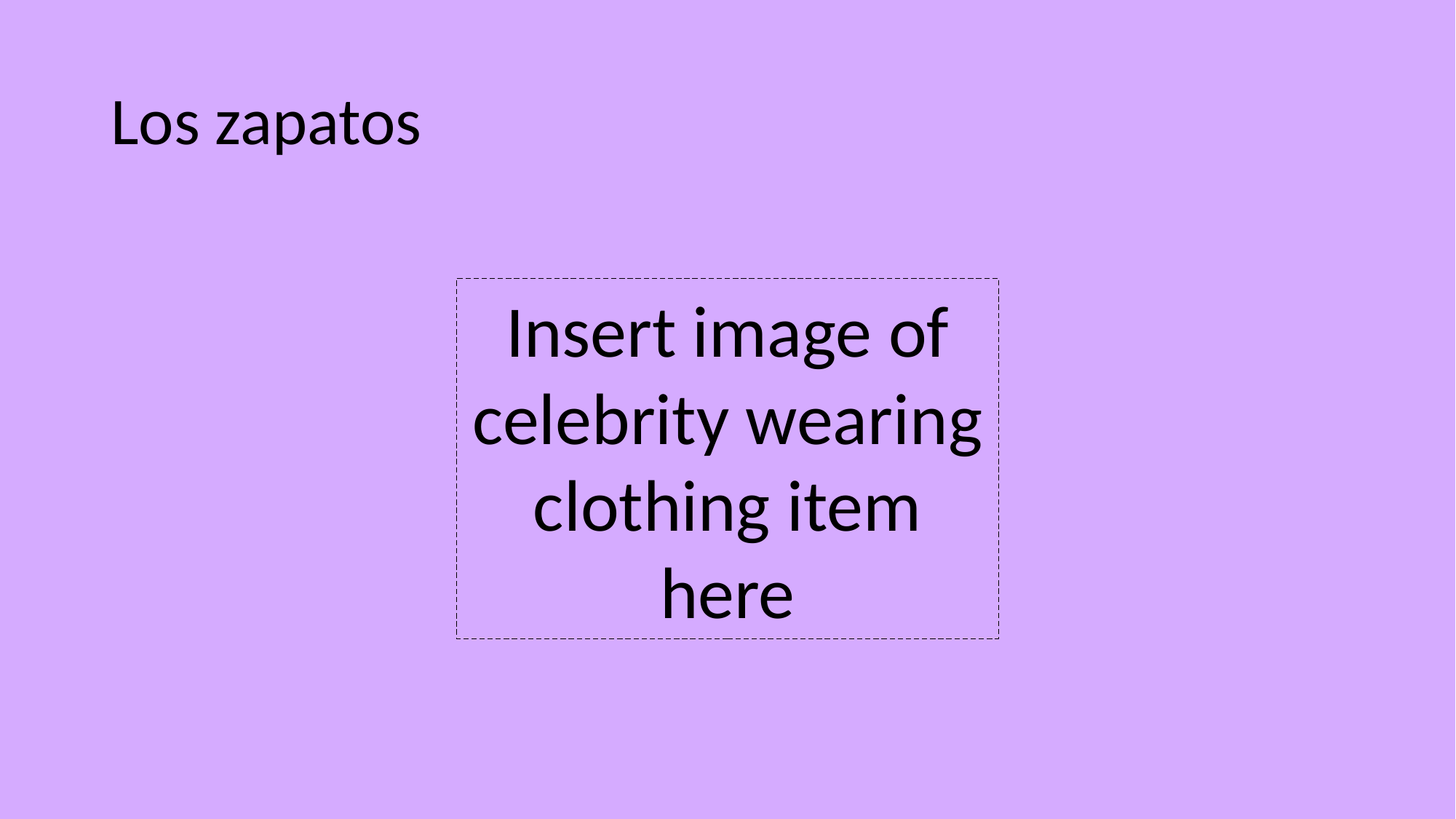

# Los zapatos
Insert image of celebrity wearing clothing item here